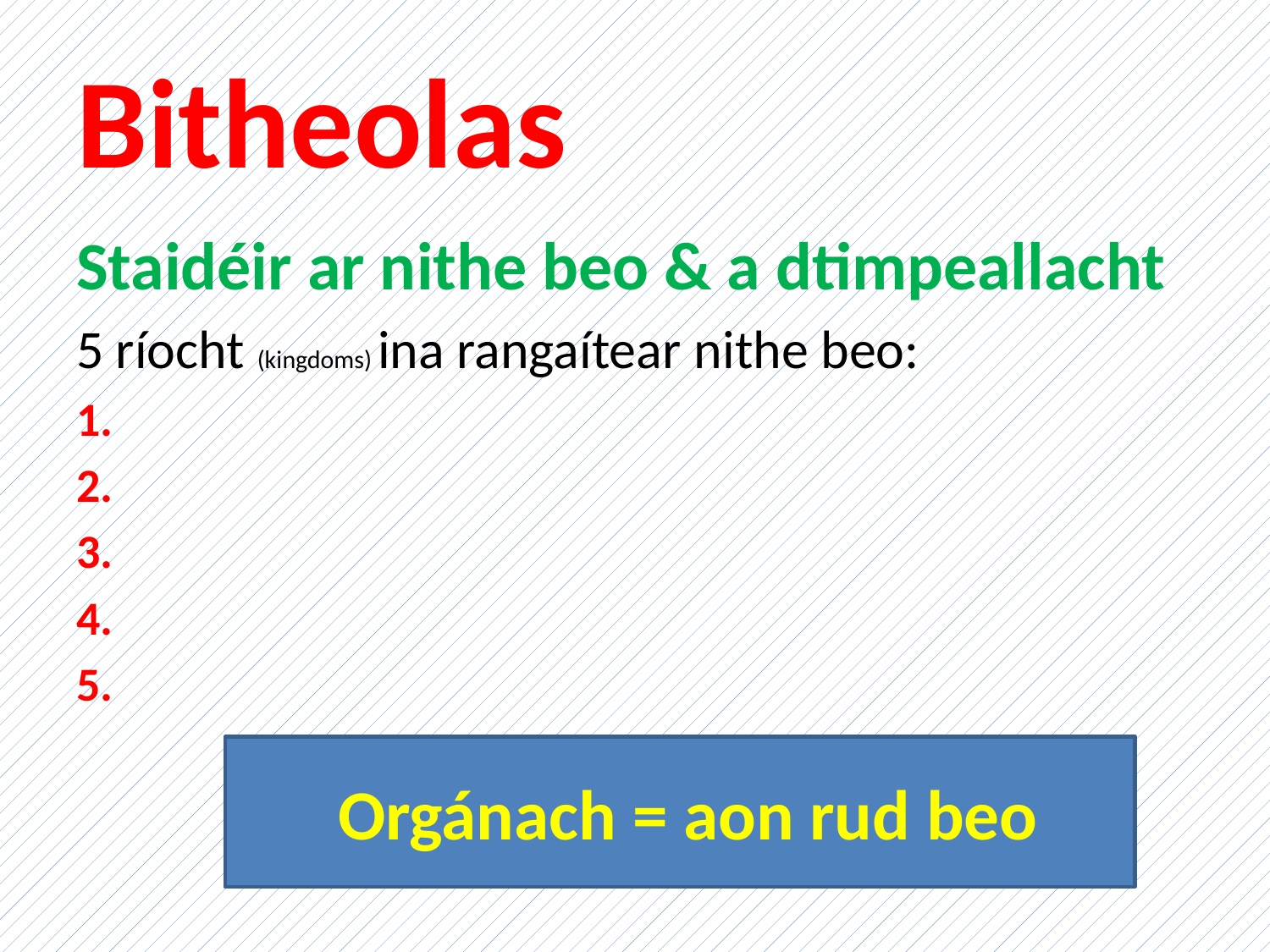

# Bitheolas
Staidéir ar nithe beo & a dtimpeallacht
5 ríocht (kingdoms) ina rangaítear nithe beo:
1.
2.
3.
4.
5.
 Orgánach = aon rud beo